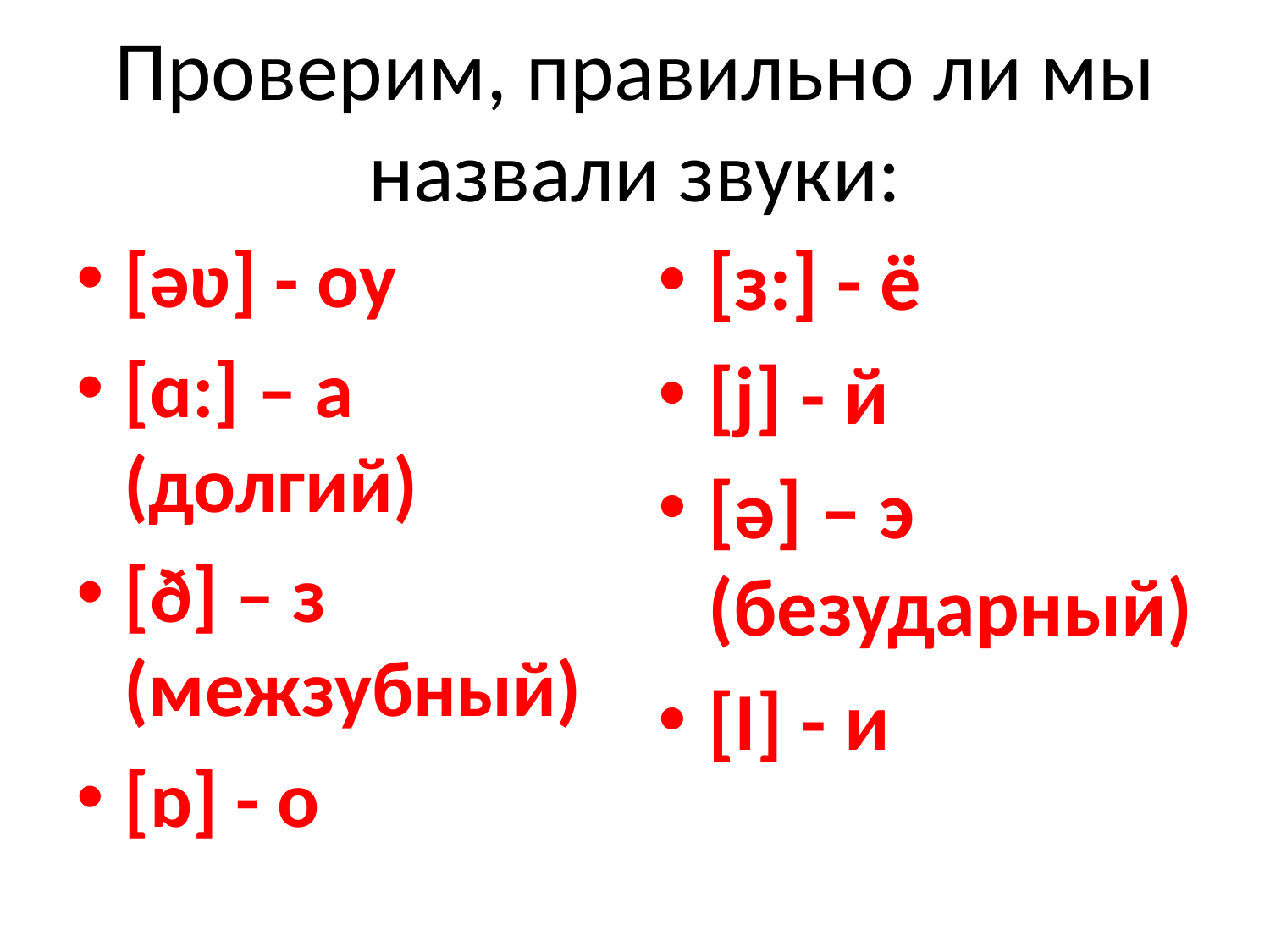

# Проверим, правильно ли мы назвали звуки:
[əʋ] - оу
[ɑ:] – а (долгий)
[ð] – з (межзубный)
[ɒ] - о

[ɜ:] - ё
[j] - й
[ə] – э (безударный)
[I] - и